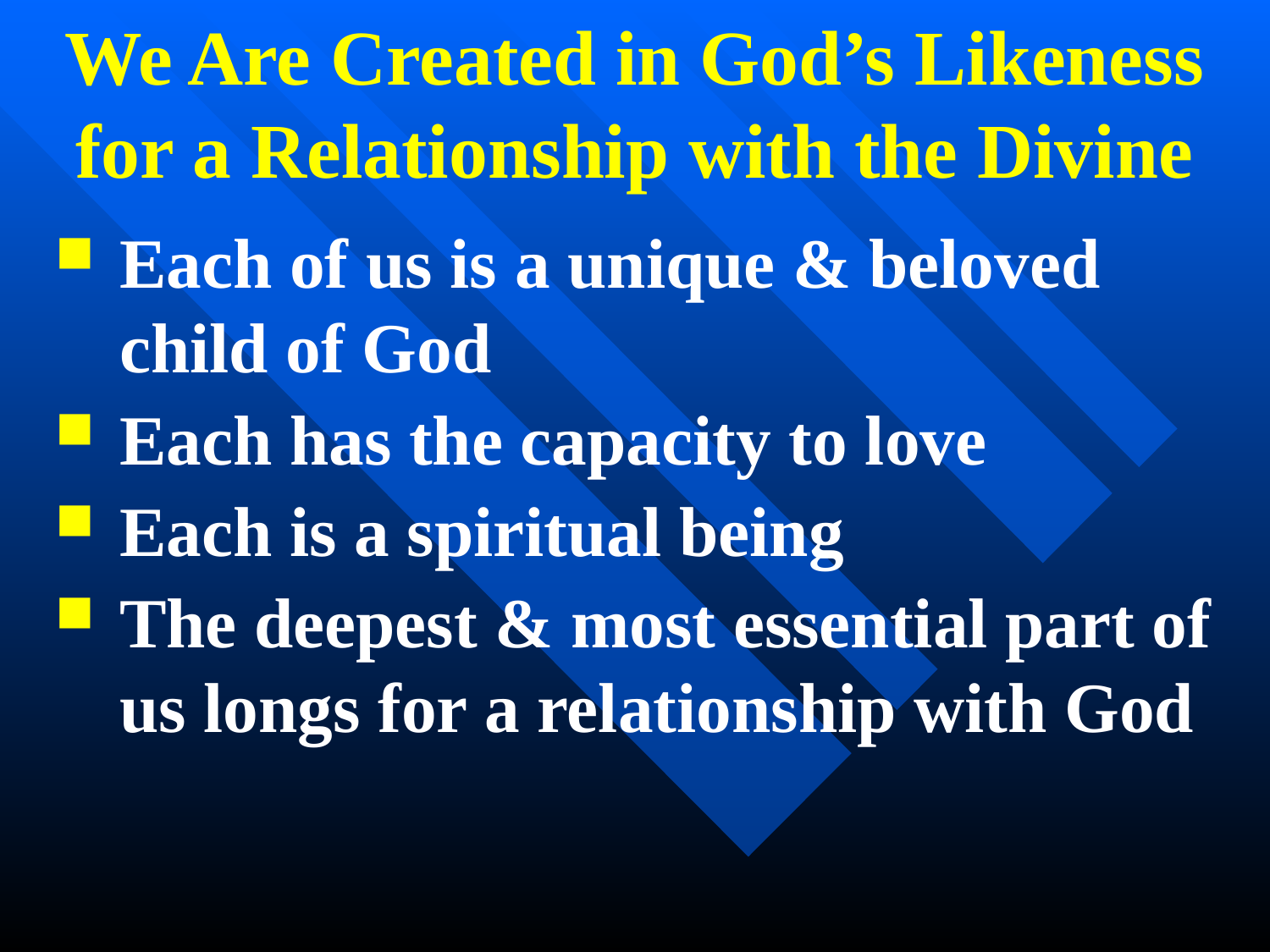

# We Are Created in God’s Likeness for a Relationship with the Divine
Each of us is a unique & beloved child of God
Each has the capacity to love
Each is a spiritual being
The deepest & most essential part of us longs for a relationship with God